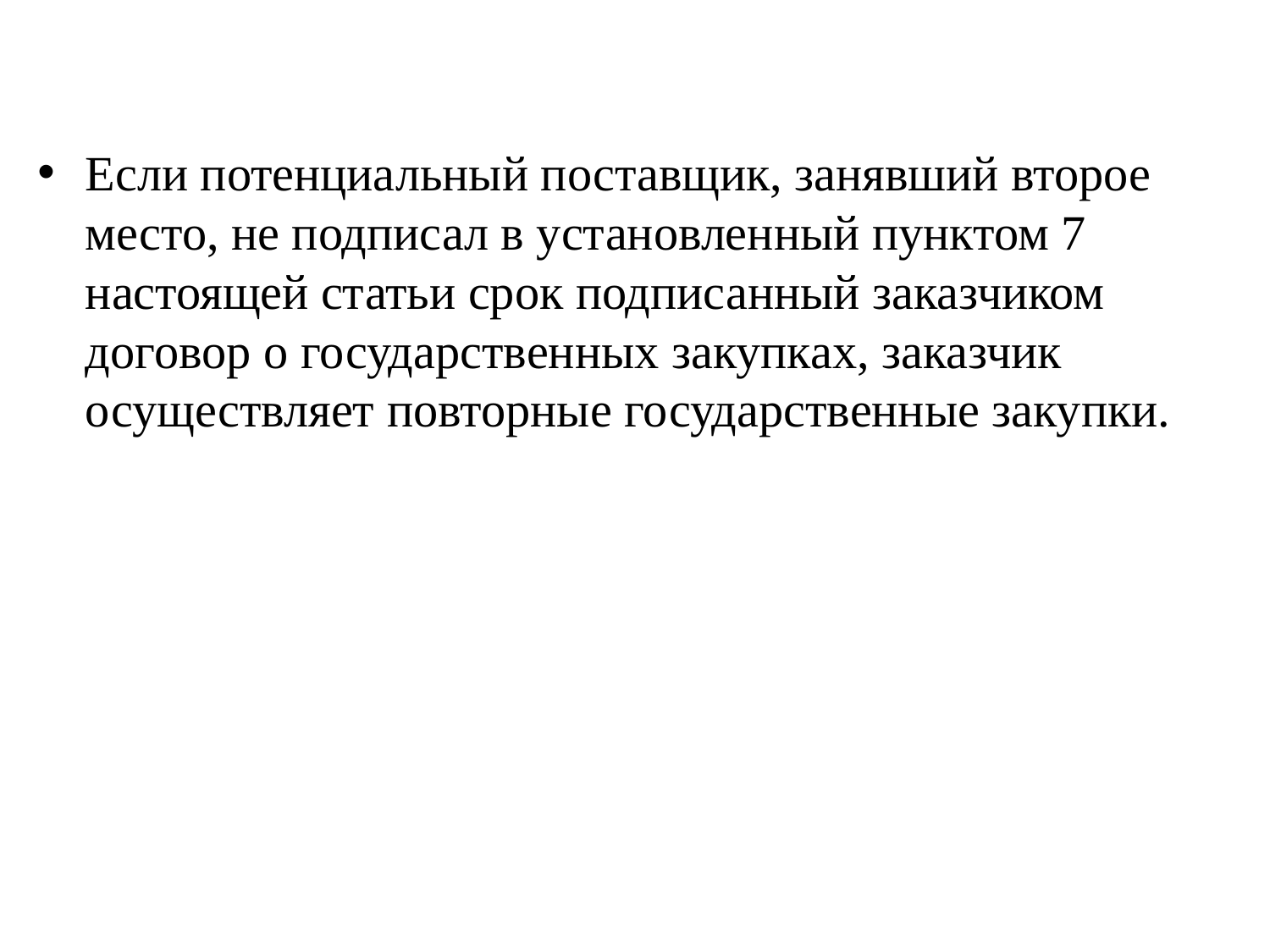

Если потенциальный поставщик, занявший второе место, не подписал в установленный пунктом 7 настоящей статьи срок подписанный заказчиком договор о государственных закупках, заказчик осуществляет повторные государственные закупки.